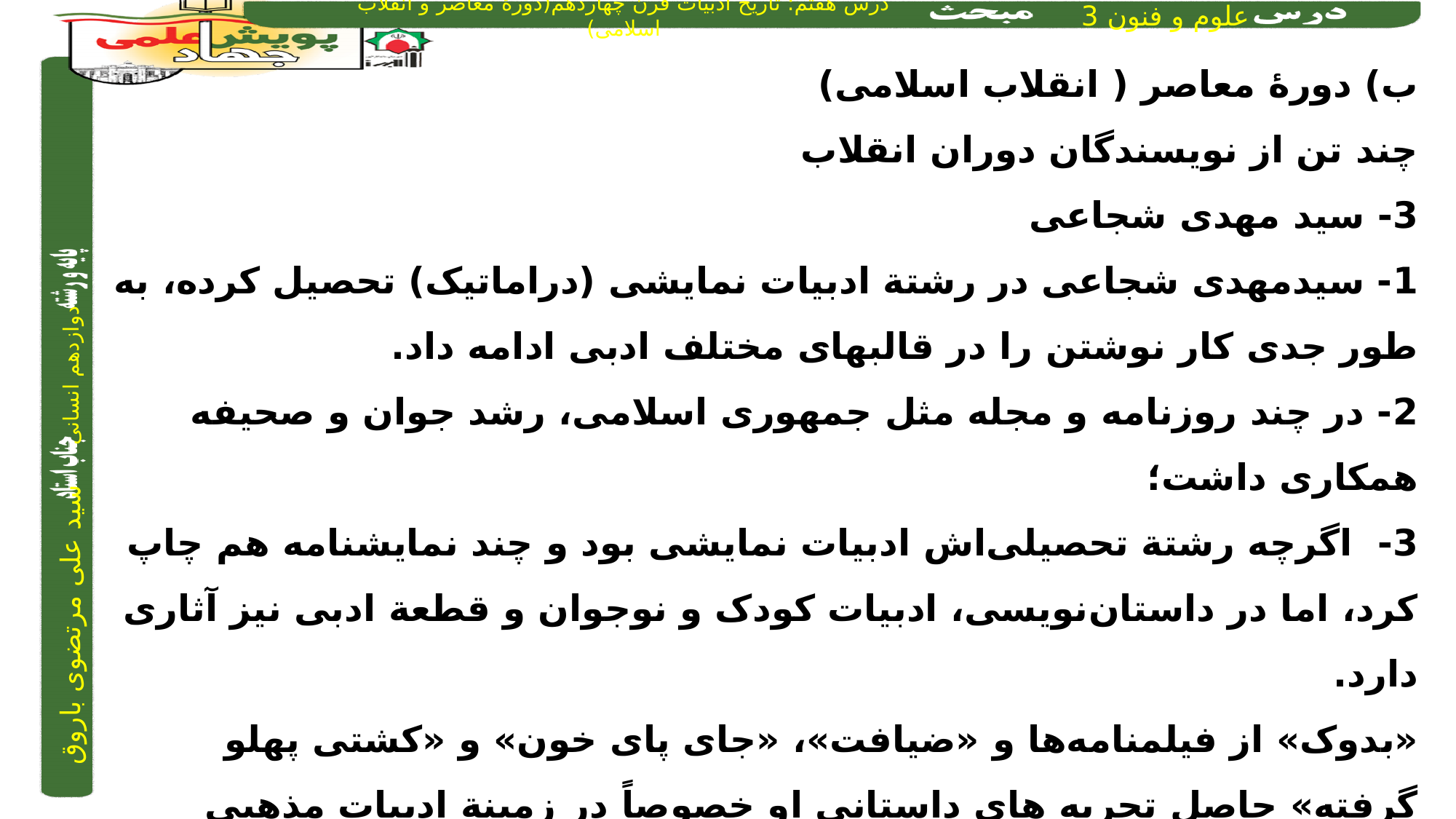

ب) دورۀ معاصر ( انقلاب اسلامی)
چند تن از نویسندگان دوران انقلاب
3- سید مهدی شجاعی
1- سیدمهدی شجاعی در رشتة ادبیات نمایشی (دراماتیک) تحصیل کرده، به طور جدی کار نوشتن را در قالبهای مختلف ادبی ادامه داد.
2- در چند روزنامه و مجله مثل جمهوری اسلامی، رشد جوان و صحیفه همکاری داشت؛
3-  اگرچه رشتة تحصیلی‌اش ادبیات نمایشی بود و چند نمایشنامه هم چاپ کرد، اما در داستان‌نویسی، ادبیات کودک و نوجوان و قطعة ادبی نیز آثاری دارد.
«بدوک» از فیلمنامه‌ها و «ضیافت»، «جای پای خون» و «کشتی پهلو گرفته» حاصل تجربه های داستانی او خصوصاً در زمینة ادبیات مذهبی هستند.